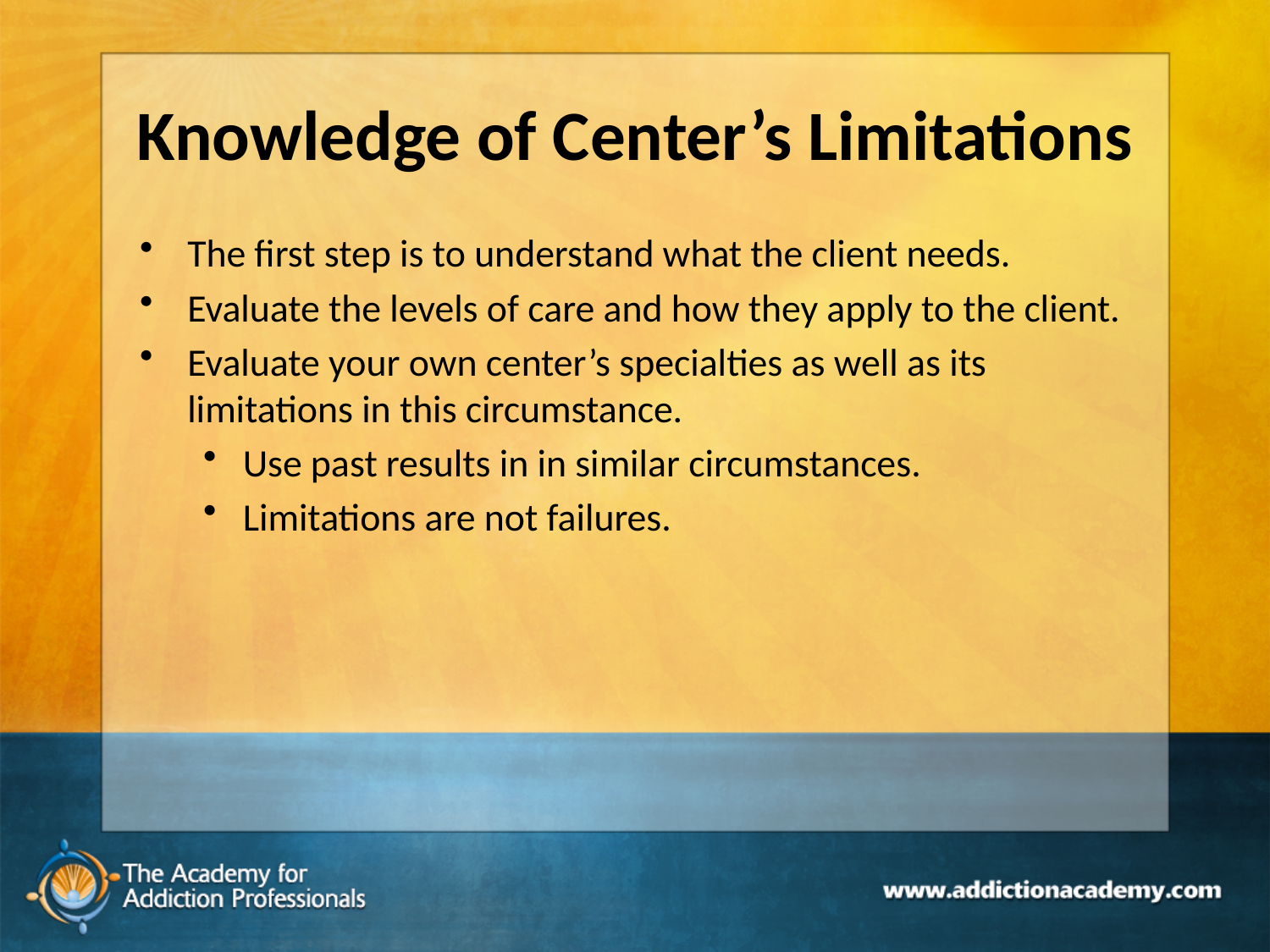

# Knowledge of Center’s Limitations
The first step is to understand what the client needs.
Evaluate the levels of care and how they apply to the client.
Evaluate your own center’s specialties as well as its limitations in this circumstance.
Use past results in in similar circumstances.
Limitations are not failures.